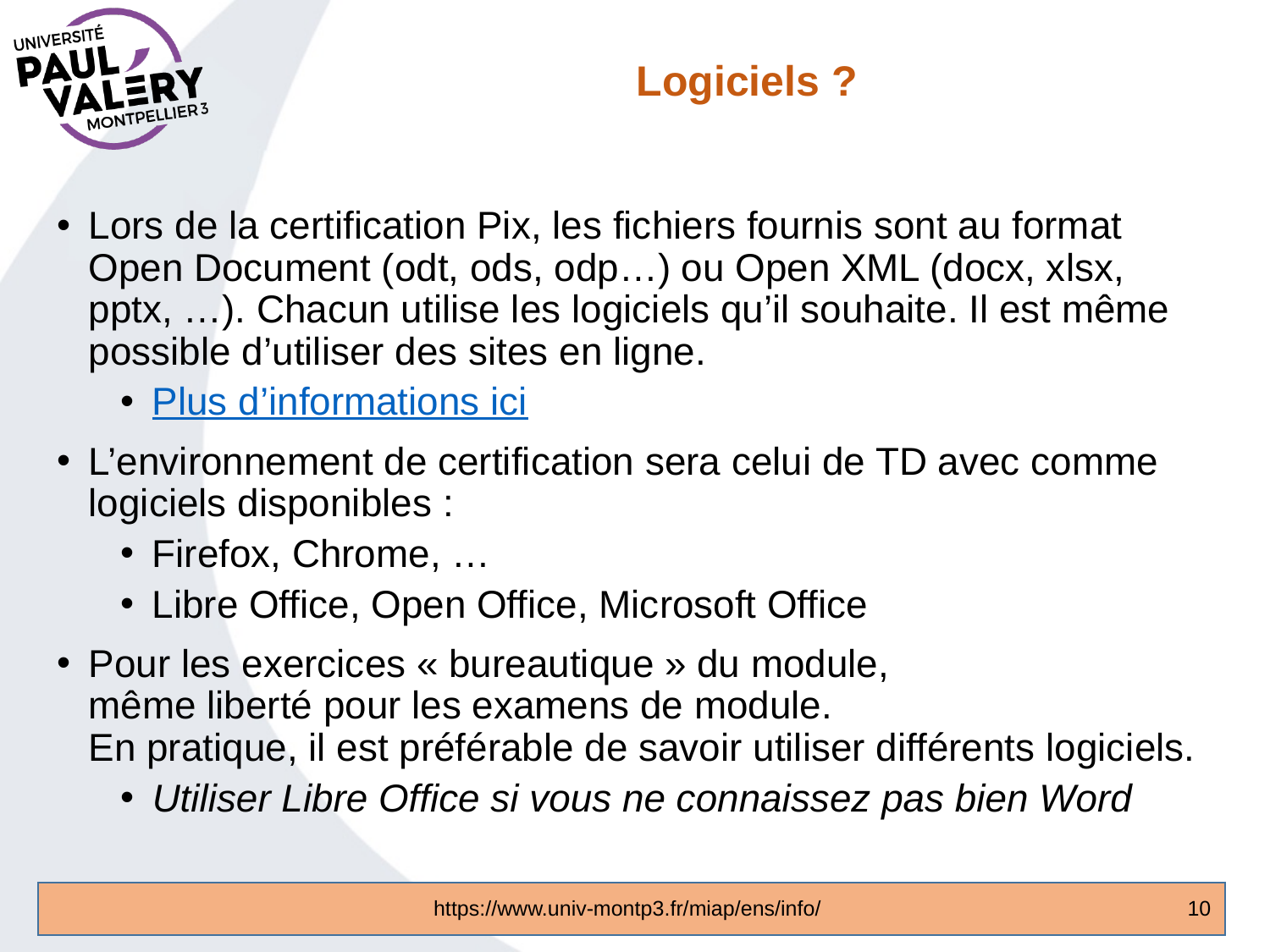

# Logiciels ?
Lors de la certification Pix, les fichiers fournis sont au format Open Document (odt, ods, odp…) ou Open XML (docx, xlsx, pptx, …). Chacun utilise les logiciels qu’il souhaite. Il est même possible d’utiliser des sites en ligne.
Plus d’informations ici
L’environnement de certification sera celui de TD avec comme logiciels disponibles :
Firefox, Chrome, …
Libre Office, Open Office, Microsoft Office
Pour les exercices « bureautique » du module,
même liberté pour les examens de module.
En pratique, il est préférable de savoir utiliser différents logiciels.
Utiliser Libre Office si vous ne connaissez pas bien Word

https://www.univ-montp3.fr/miap/ens/info/
10